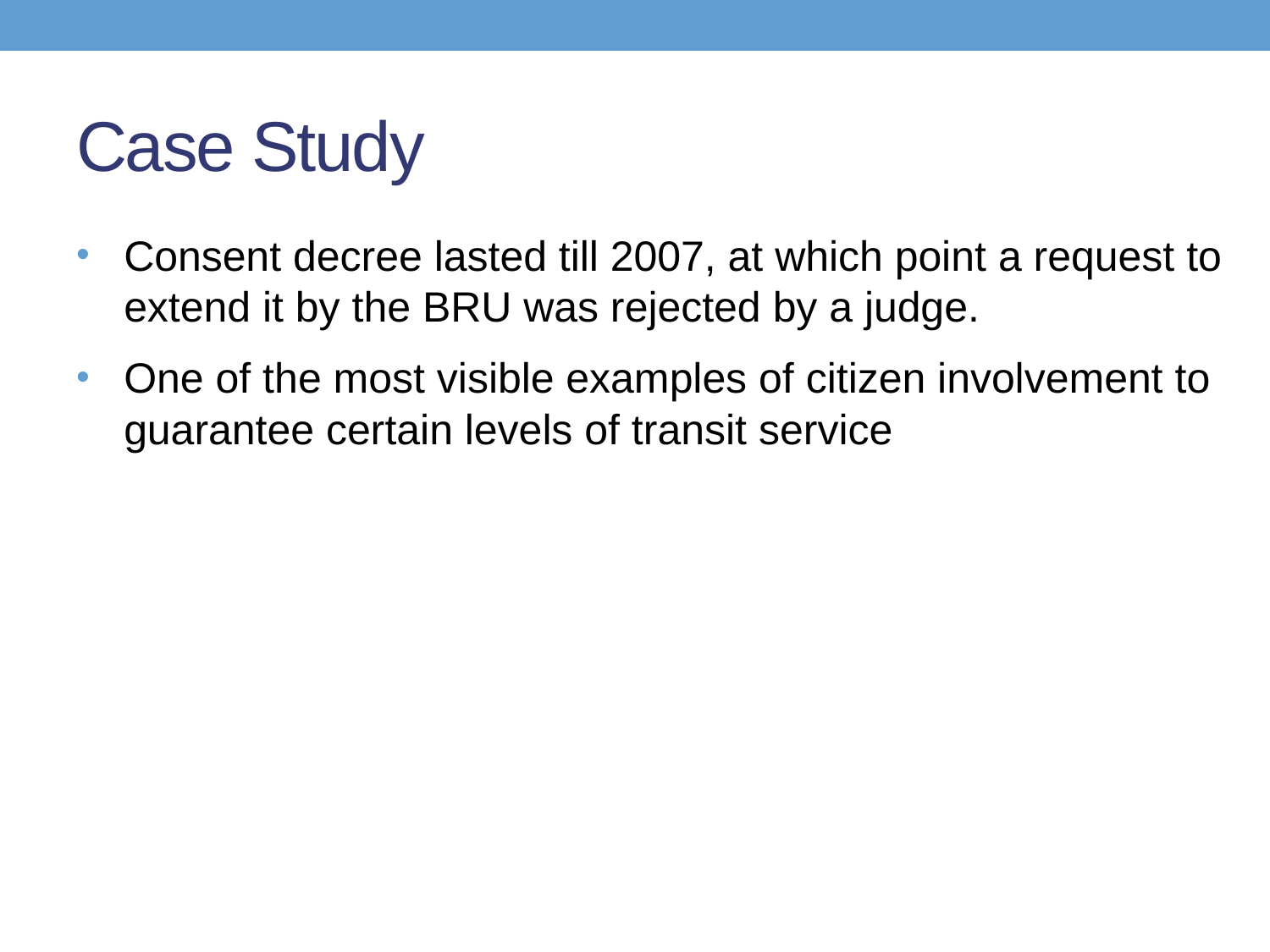

# Case Study
Consent decree lasted till 2007, at which point a request to extend it by the BRU was rejected by a judge.
One of the most visible examples of citizen involvement to guarantee certain levels of transit service